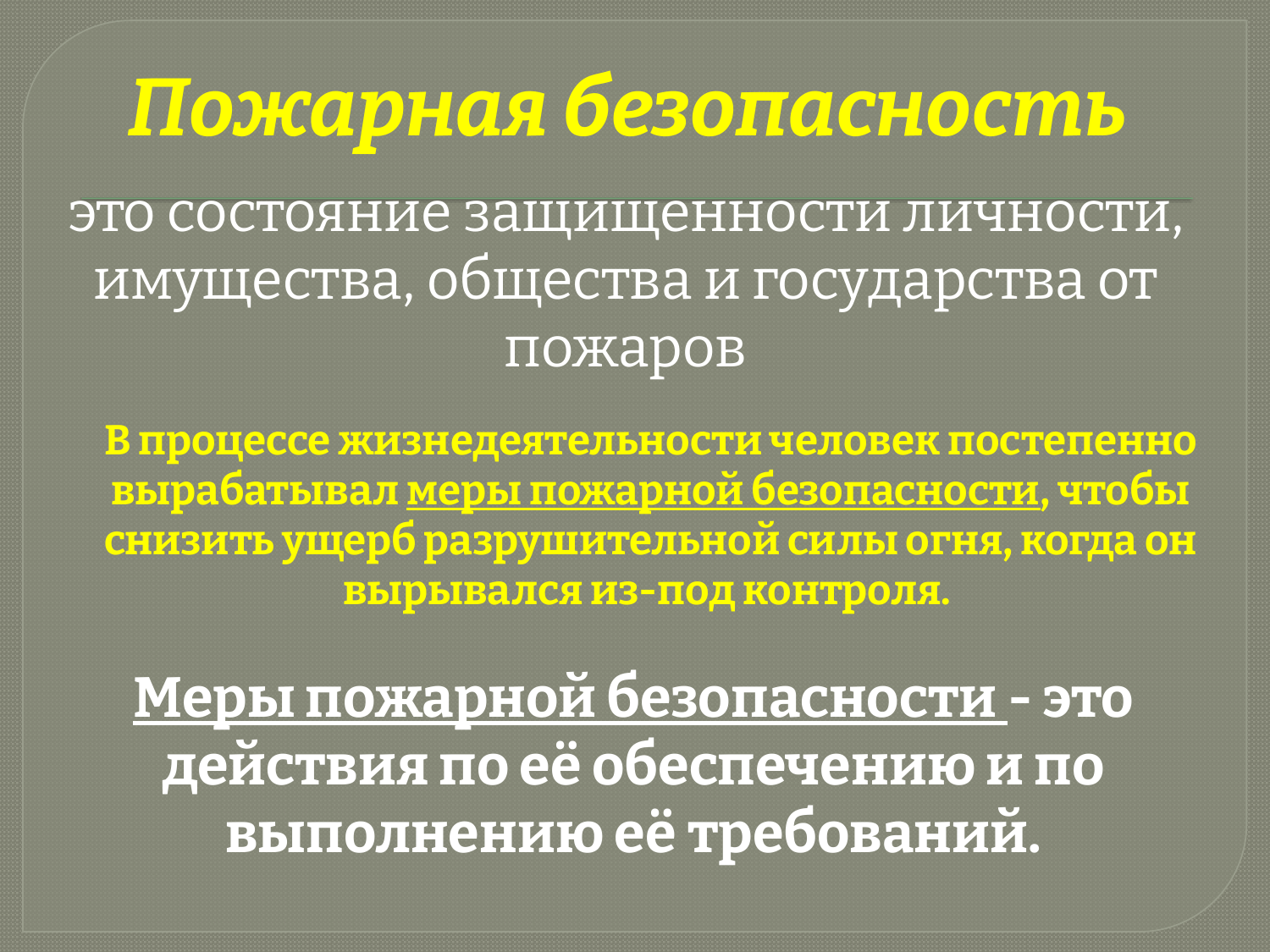

# Пожарная безопасность
это состояние защищенности личности, имущества, общества и государства от пожаров
В процессе жизнедеятельности человек постепенно вырабатывал меры пожарной безопасности, чтобы снизить ущерб разрушительной силы огня, когда он вырывался из-под контроля.
Меры пожарной безопасности - это действия по её обеспечению и по выполнению её требований.